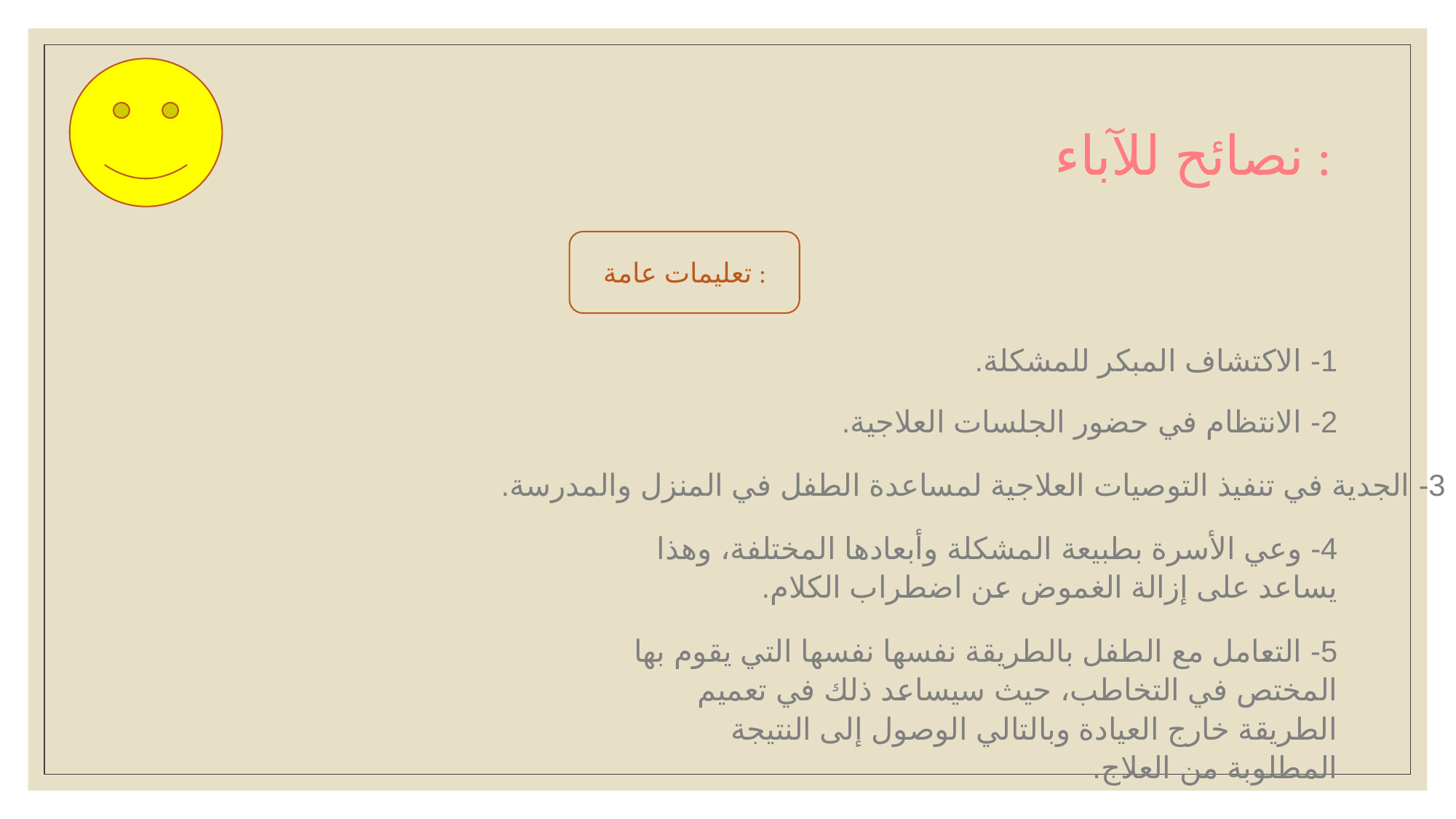

نصائح للآباء :
تعليمات عامة :

1- الاكتشاف المبكر للمشكلة.
2- الانتظام في حضور الجلسات العلاجية.
3- الجدية في تنفيذ التوصيات العلاجية لمساعدة الطفل في المنزل والمدرسة.
4- وعي الأسرة بطبيعة المشكلة وأبعادها المختلفة، وهذا يساعد على إزالة الغموض عن اضطراب الكلام.
5- التعامل مع الطفل بالطريقة نفسها نفسها التي يقوم بها المختص في التخاطب، حيث سيساعد ذلك في تعميم الطريقة خارج العيادة وبالتالي الوصول إلى النتيجة المطلوبة من العلاج.